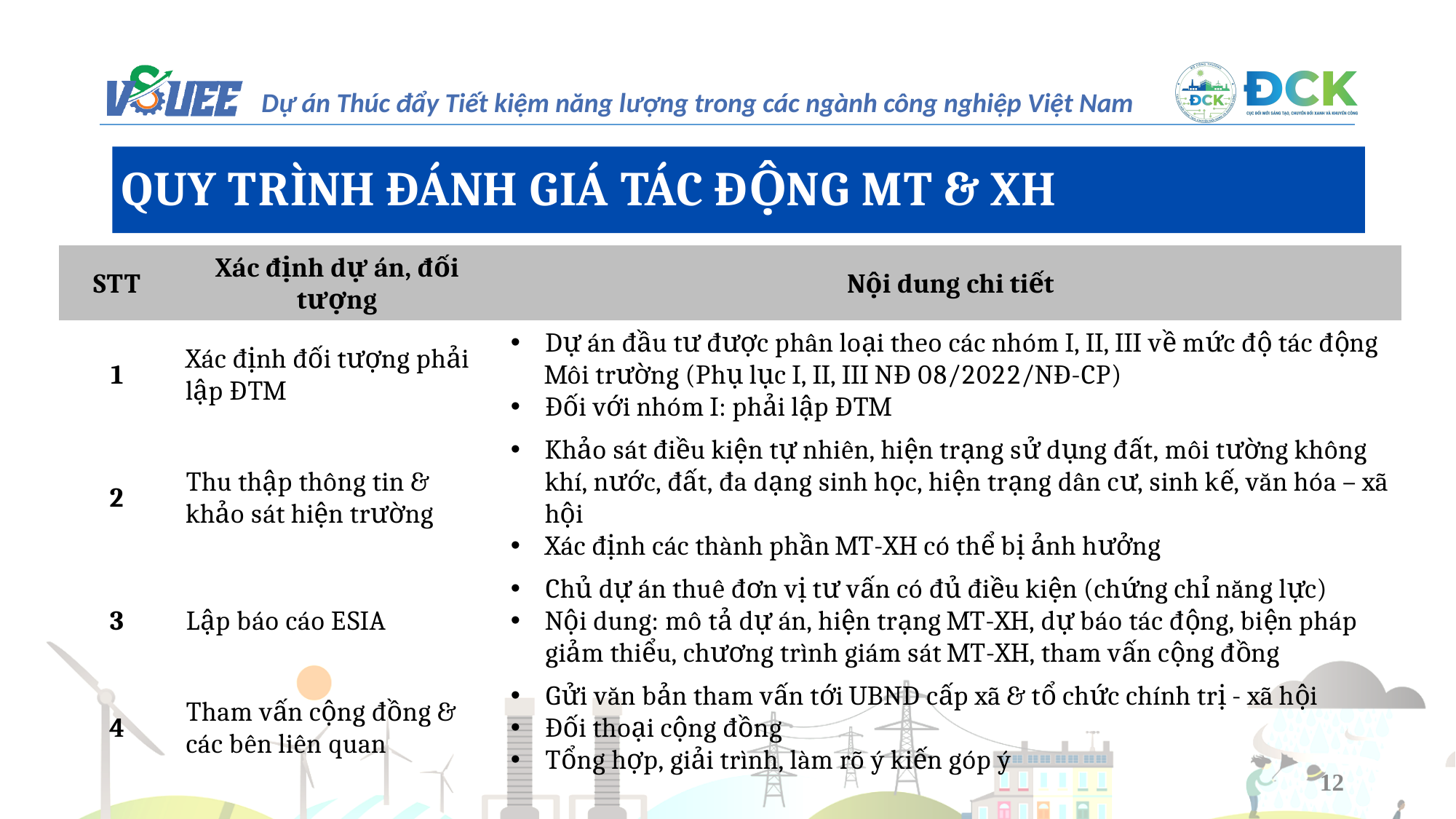

QUY TRÌNH ĐÁNH GIÁ TÁC ĐỘNG MT & XH
| STT | Xác định dự án, đối tượng | Nội dung chi tiết |
| --- | --- | --- |
| 1 | Xác định đối tượng phải lập ĐTM | Dự án đầu tư được phân loại theo các nhóm I, II, III về mức độ tác động Môi trường (Phụ lục I, II, III NĐ 08/2022/NĐ-CP) Đối với nhóm I: phải lập ĐTM |
| 2 | Thu thập thông tin & khảo sát hiện trường | Khảo sát điều kiện tự nhiên, hiện trạng sử dụng đất, môi tường không khí, nước, đất, đa dạng sinh học, hiện trạng dân cư, sinh kế, văn hóa – xã hội Xác định các thành phần MT-XH có thể bị ảnh hưởng |
| 3 | Lập báo cáo ESIA | Chủ dự án thuê đơn vị tư vấn có đủ điều kiện (chứng chỉ năng lực) Nội dung: mô tả dự án, hiện trạng MT-XH, dự báo tác động, biện pháp giảm thiểu, chương trình giám sát MT-XH, tham vấn cộng đồng |
| 4 | Tham vấn cộng đồng & các bên liên quan | Gửi văn bản tham vấn tới UBND cấp xã & tổ chức chính trị - xã hội Đối thoại cộng đồng Tổng hợp, giải trình, làm rõ ý kiến góp ý |
12